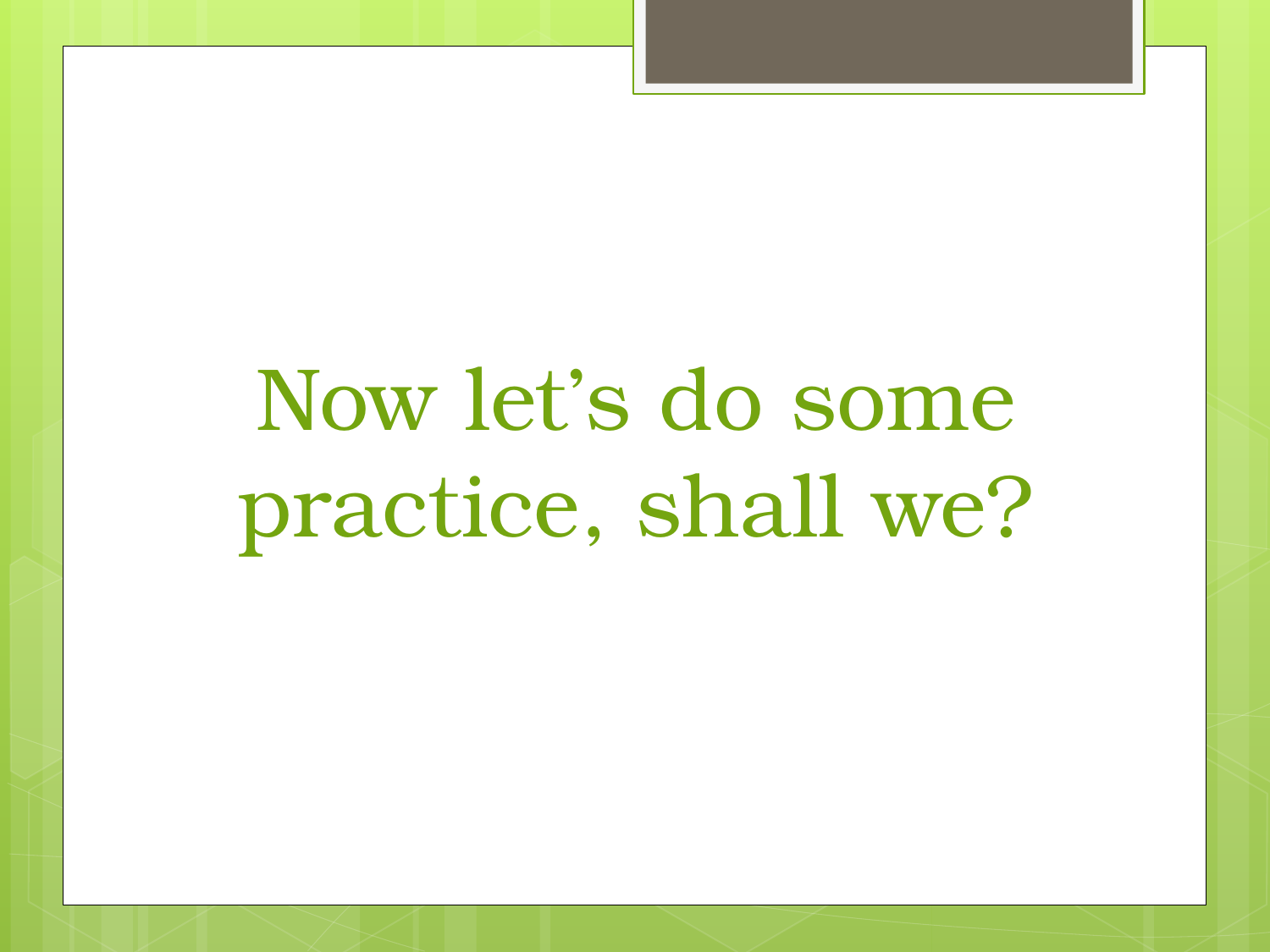

# Now let’s do some practice, shall we?